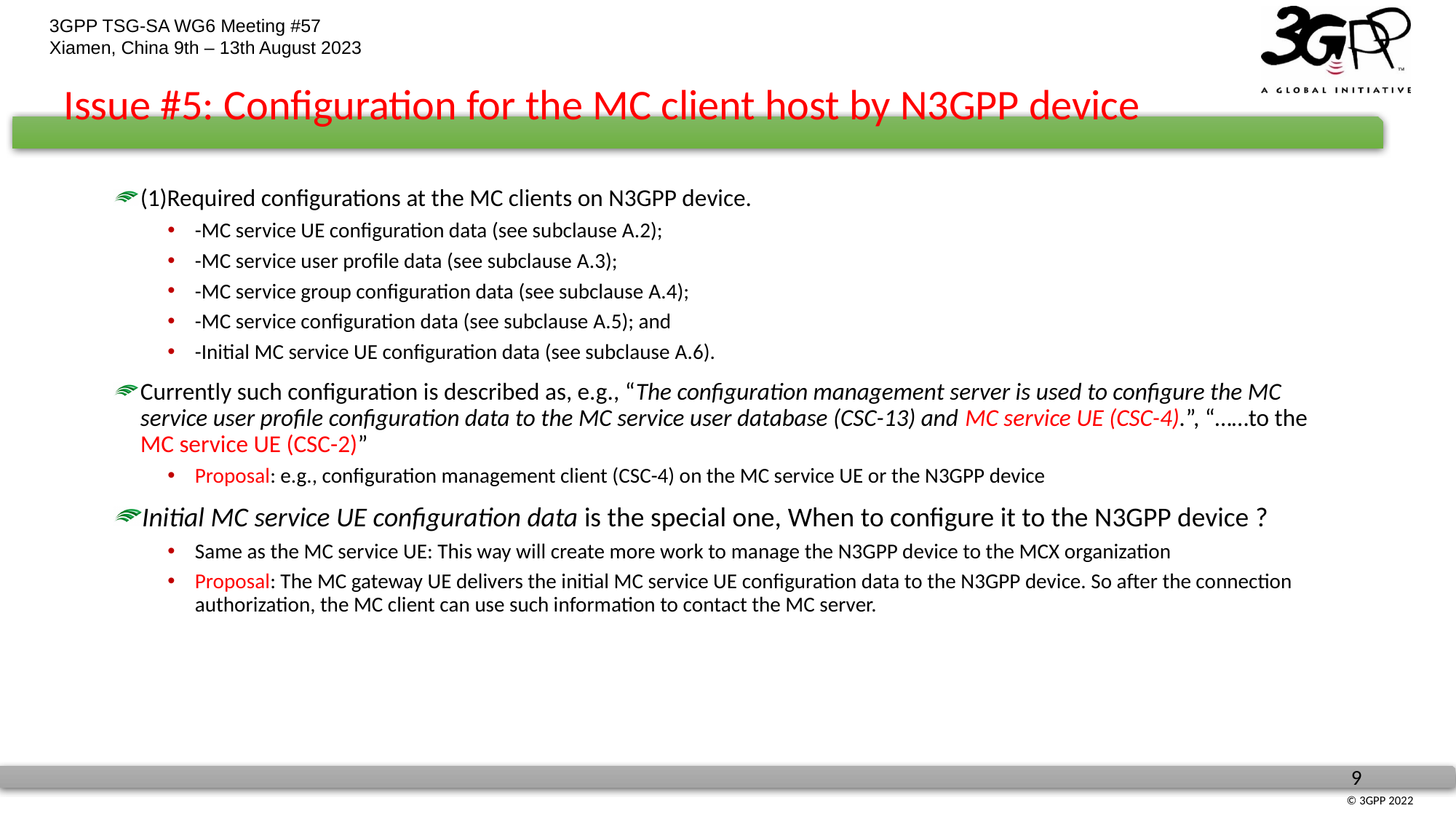

# Issue #5: Configuration for the MC client host by N3GPP device
(1)Required configurations at the MC clients on N3GPP device.
-MC service UE configuration data (see subclause A.2);
-MC service user profile data (see subclause A.3);
-MC service group configuration data (see subclause A.4);
-MC service configuration data (see subclause A.5); and
-Initial MC service UE configuration data (see subclause A.6).
Currently such configuration is described as, e.g., “The configuration management server is used to configure the MC service user profile configuration data to the MC service user database (CSC-13) and MC service UE (CSC-4).”, “……to the MC service UE (CSC-2)”
Proposal: e.g., configuration management client (CSC-4) on the MC service UE or the N3GPP device
Initial MC service UE configuration data is the special one, When to configure it to the N3GPP device ?
Same as the MC service UE: This way will create more work to manage the N3GPP device to the MCX organization
Proposal: The MC gateway UE delivers the initial MC service UE configuration data to the N3GPP device. So after the connection authorization, the MC client can use such information to contact the MC server.